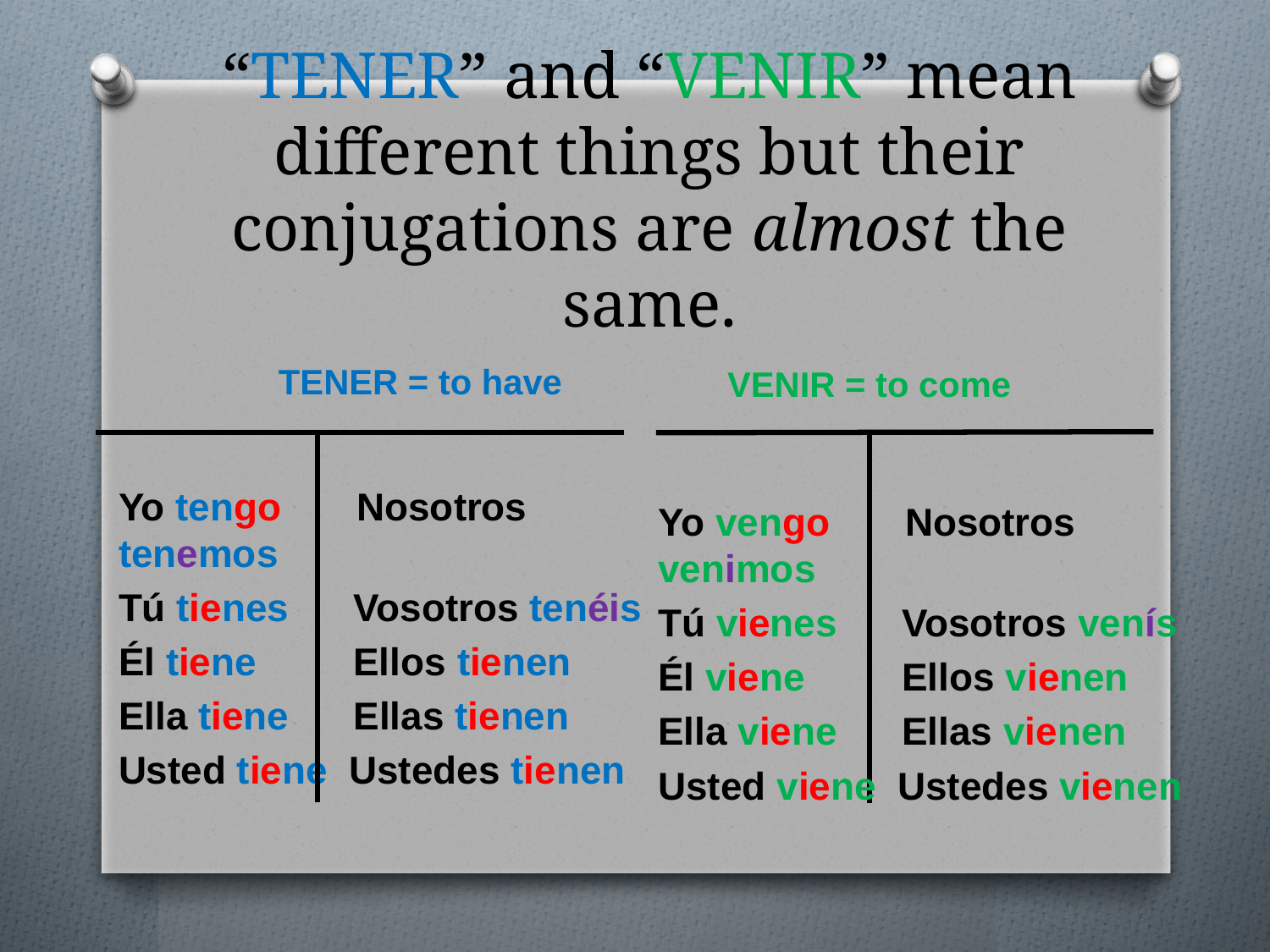

# “TENER” and “VENIR” mean different things but their conjugations are almost the same.
TENER = to have

VENIR = to come

Yo tengo       Nosotros tenemos
Tú tienes      Vosotros tenéis
Él tiene         Ellos tienen
Ella tiene      Ellas tienen
Usted tiene  Ustedes tienen

Yo vengo       Nosotros venimos
Tú vienes      Vosotros venís
Él viene         Ellos vienen
Ella viene      Ellas vienen
Usted viene  Ustedes vienen